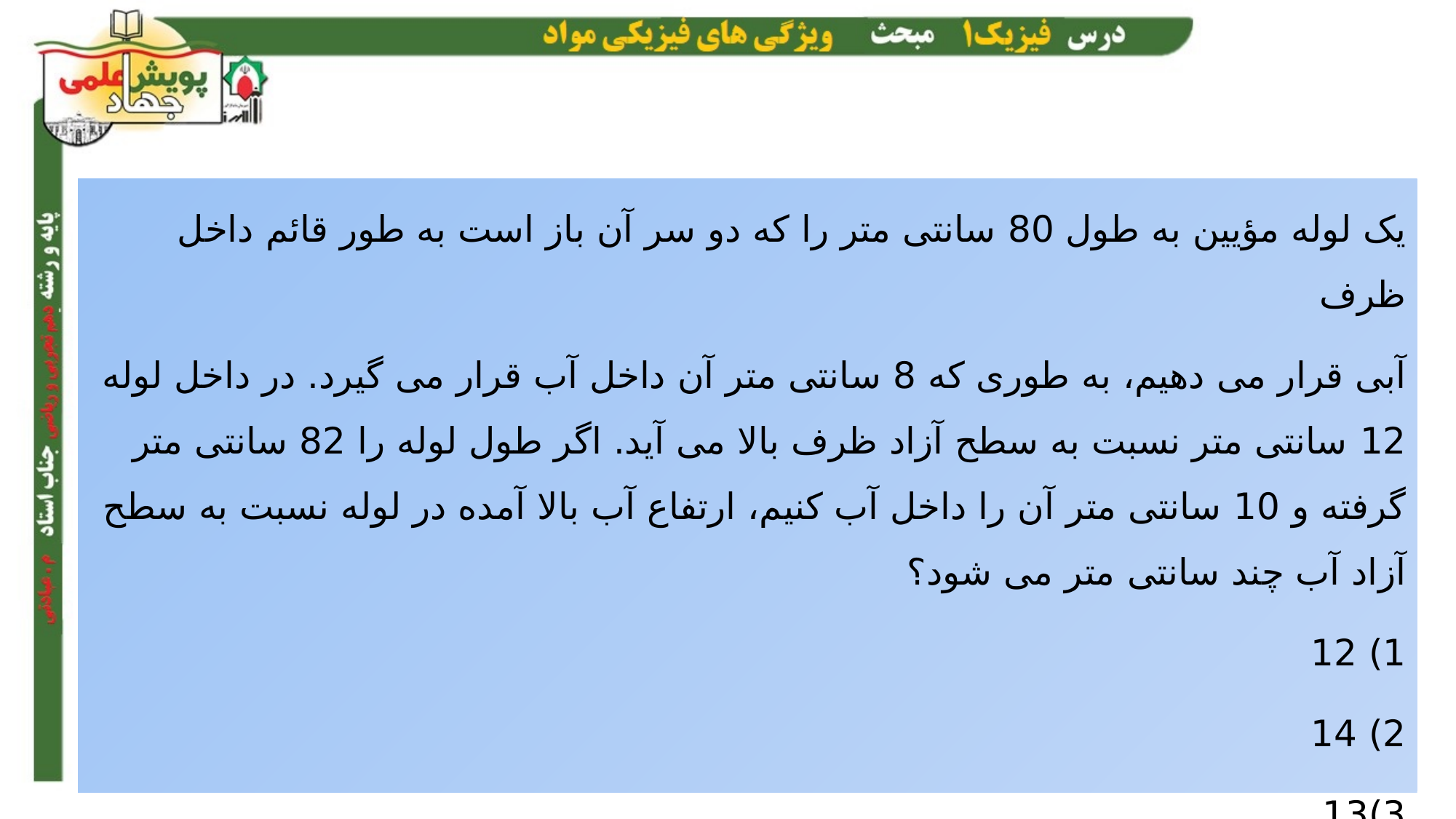

یک لوله مؤیین به طول 80 سانتی متر را که دو سر آن باز است به طور قائم داخل ظرف
آبی قرار می دهیم، به طوری که 8 سانتی متر آن داخل آب قرار می گیرد. در داخل لوله 12 سانتی متر نسبت به سطح آزاد ظرف بالا می آید. اگر طول لوله را 82 سانتی متر گرفته و 10 سانتی متر آن را داخل آب کنیم، ارتفاع آب بالا آمده در لوله نسبت به سطح آزاد آب چند سانتی متر می شود؟
1) 12
2) 14
3)13
4)10